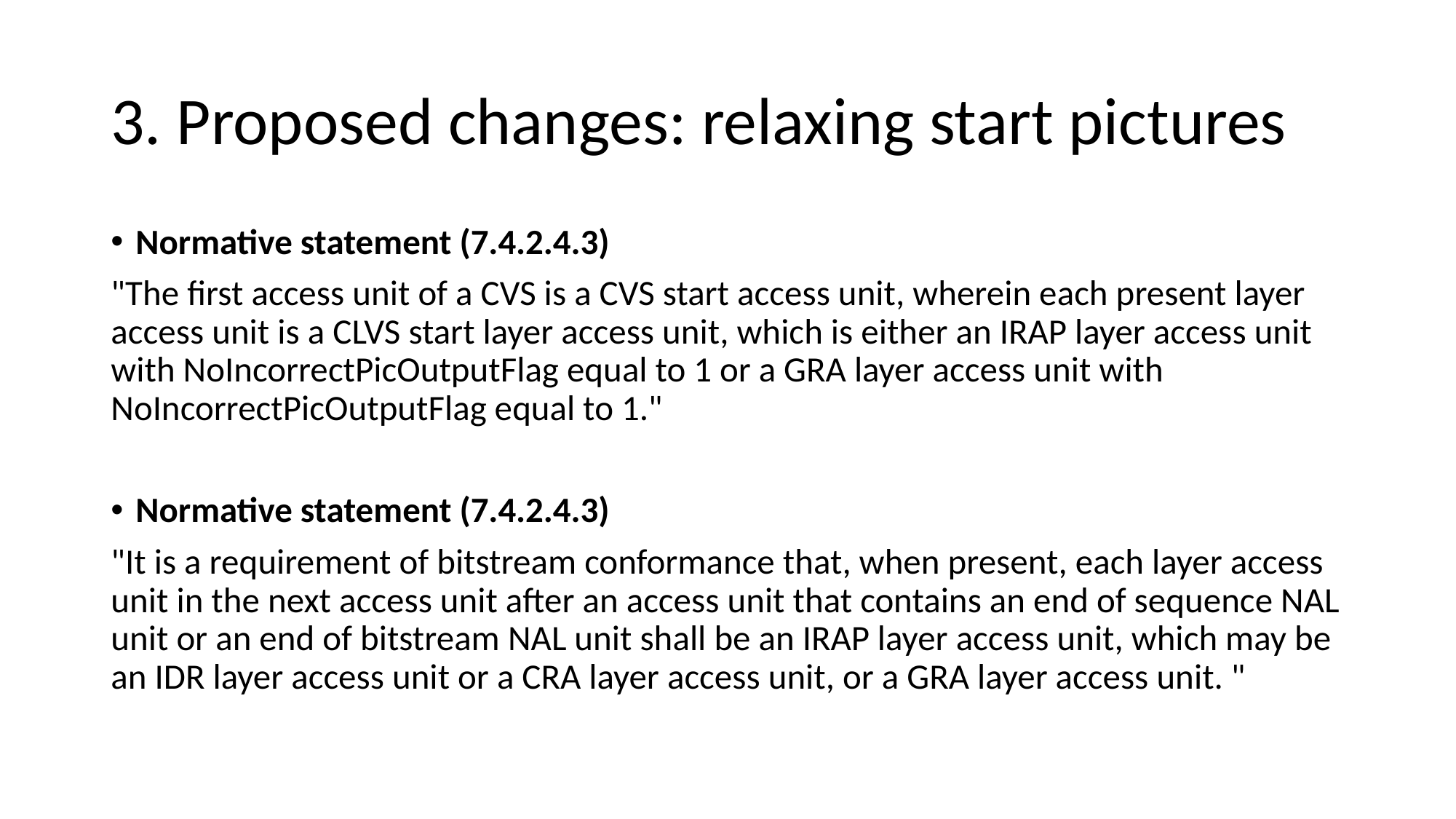

# 3. Proposed changes: relaxing start pictures
Normative statement (7.4.2.4.3)
"The first access unit of a CVS is a CVS start access unit, wherein each present layer access unit is a CLVS start layer access unit, which is either an IRAP layer access unit with NoIncorrectPicOutputFlag equal to 1 or a GRA layer access unit with NoIncorrectPicOutputFlag equal to 1."

Normative statement (7.4.2.4.3)
"It is a requirement of bitstream conformance that, when present, each layer access unit in the next access unit after an access unit that contains an end of sequence NAL unit or an end of bitstream NAL unit shall be an IRAP layer access unit, which may be an IDR layer access unit or a CRA layer access unit, or a GRA layer access unit. "